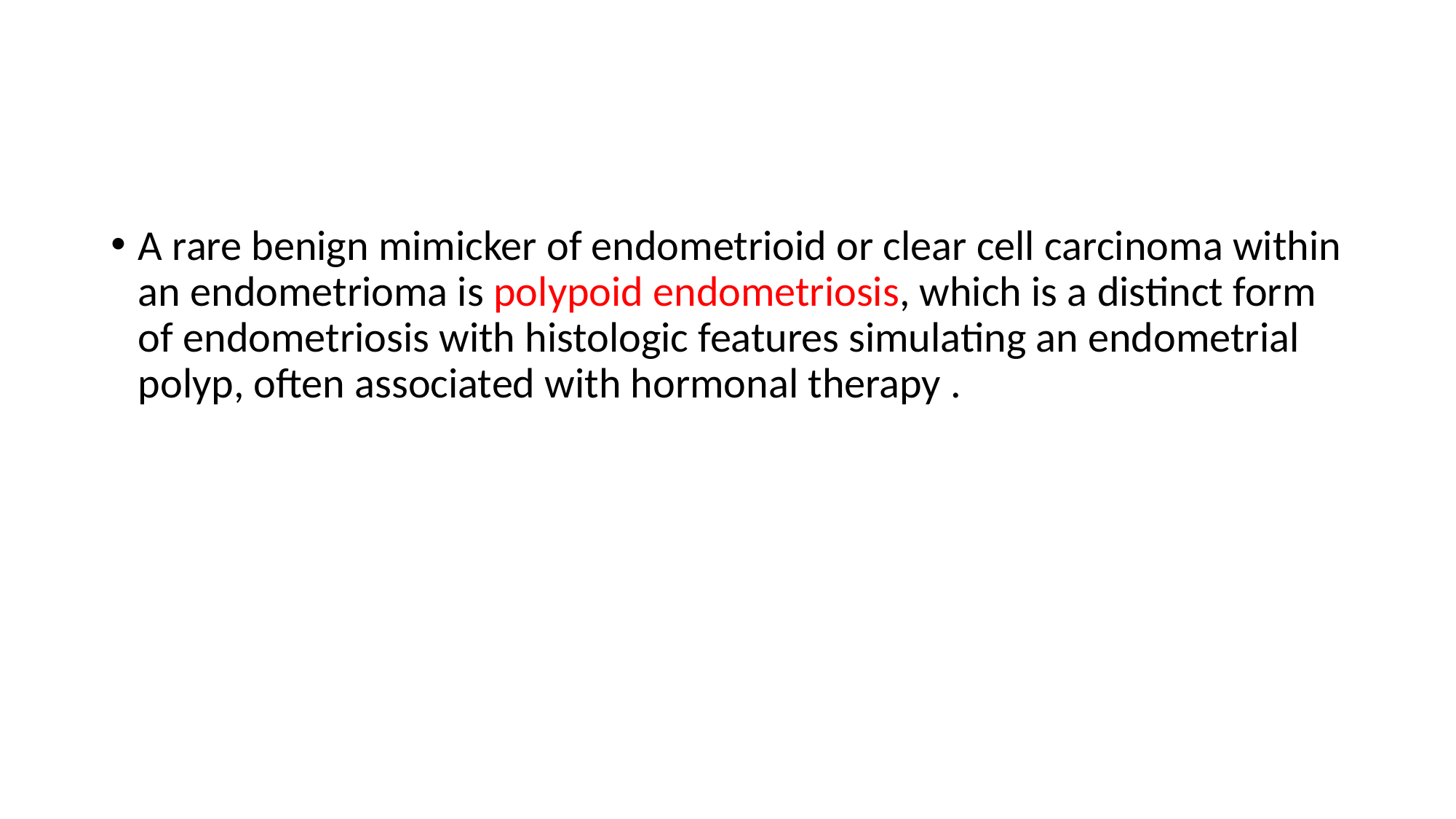

#
A rare benign mimicker of endometrioid or clear cell carcinoma within an endometrioma is polypoid endometriosis, which is a distinct form of endometriosis with histologic features simulating an endometrial polyp, often associated with hormonal therapy .